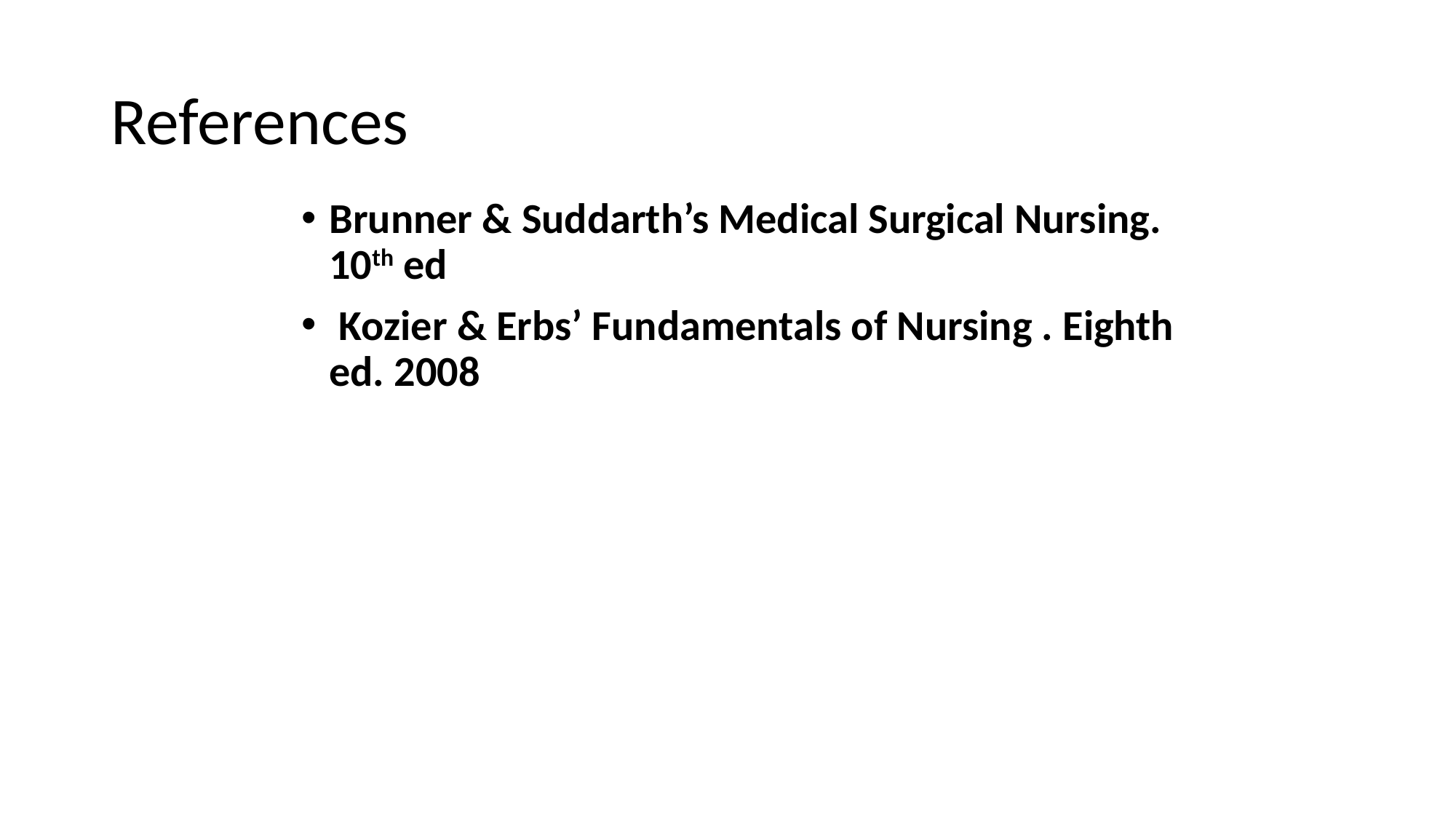

# References
Brunner & Suddarth’s Medical Surgical Nursing. 10th ed
 Kozier & Erbs’ Fundamentals of Nursing . Eighth ed. 2008